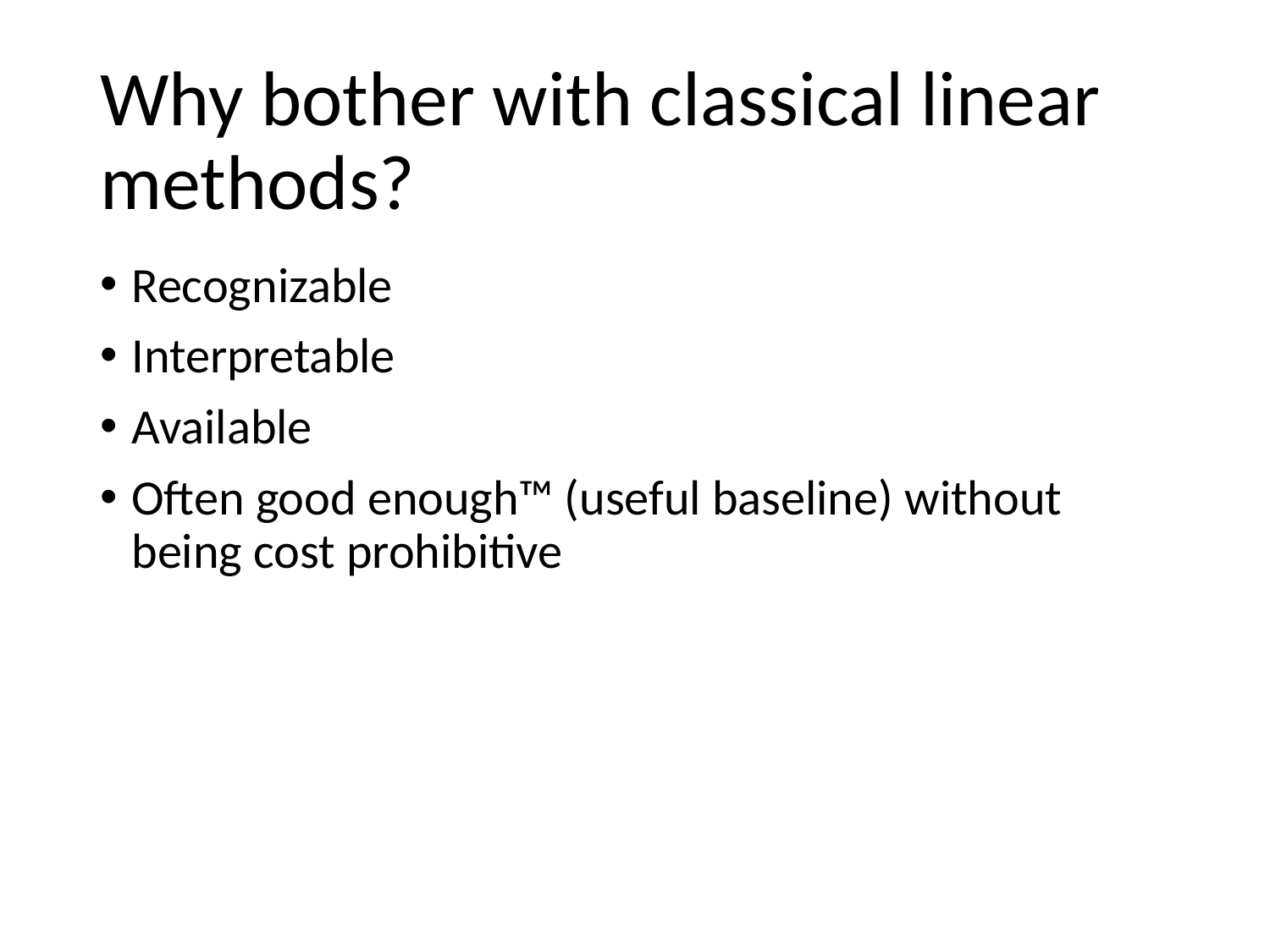

# Why bother with classical linear methods?
Recognizable
Interpretable
Available
Often good enough™ (useful baseline) without being cost prohibitive